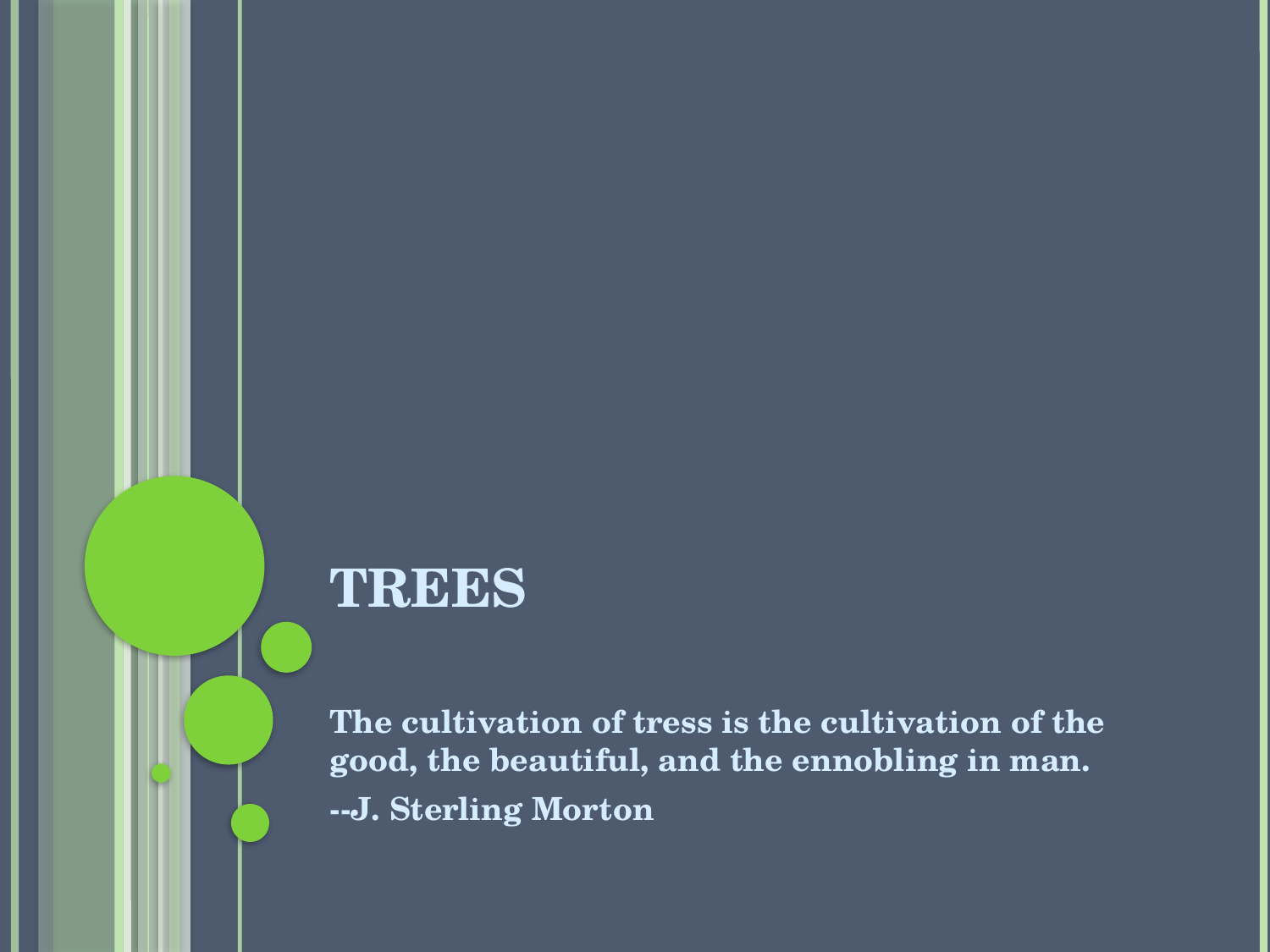

# TREES
The cultivation of tress is the cultivation of the good, the beautiful, and the ennobling in man.
--J. Sterling Morton